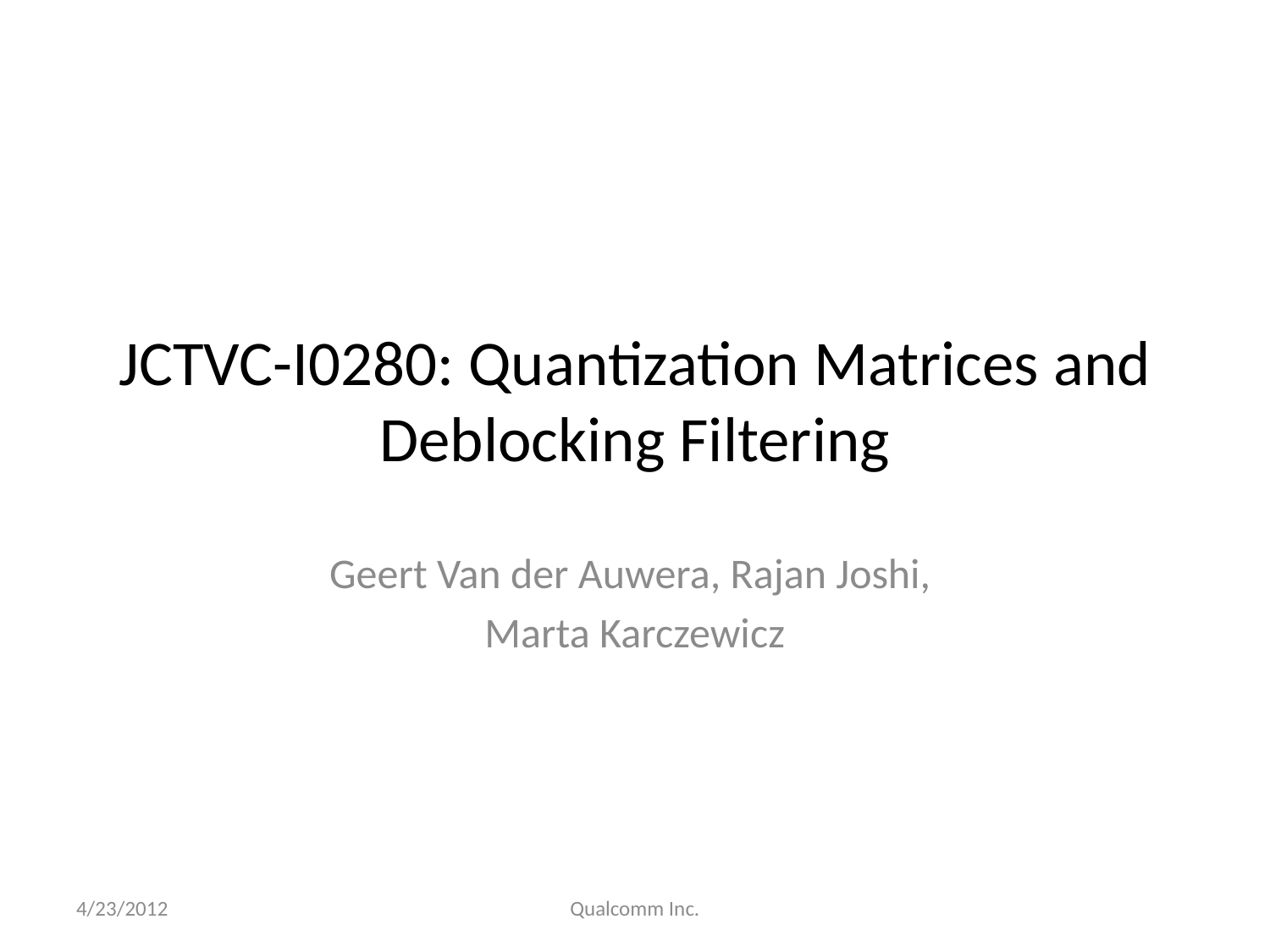

# JCTVC-I0280: Quantization Matrices and Deblocking Filtering
Geert Van der Auwera, Rajan Joshi,
Marta Karczewicz
4/23/2012
Qualcomm Inc.